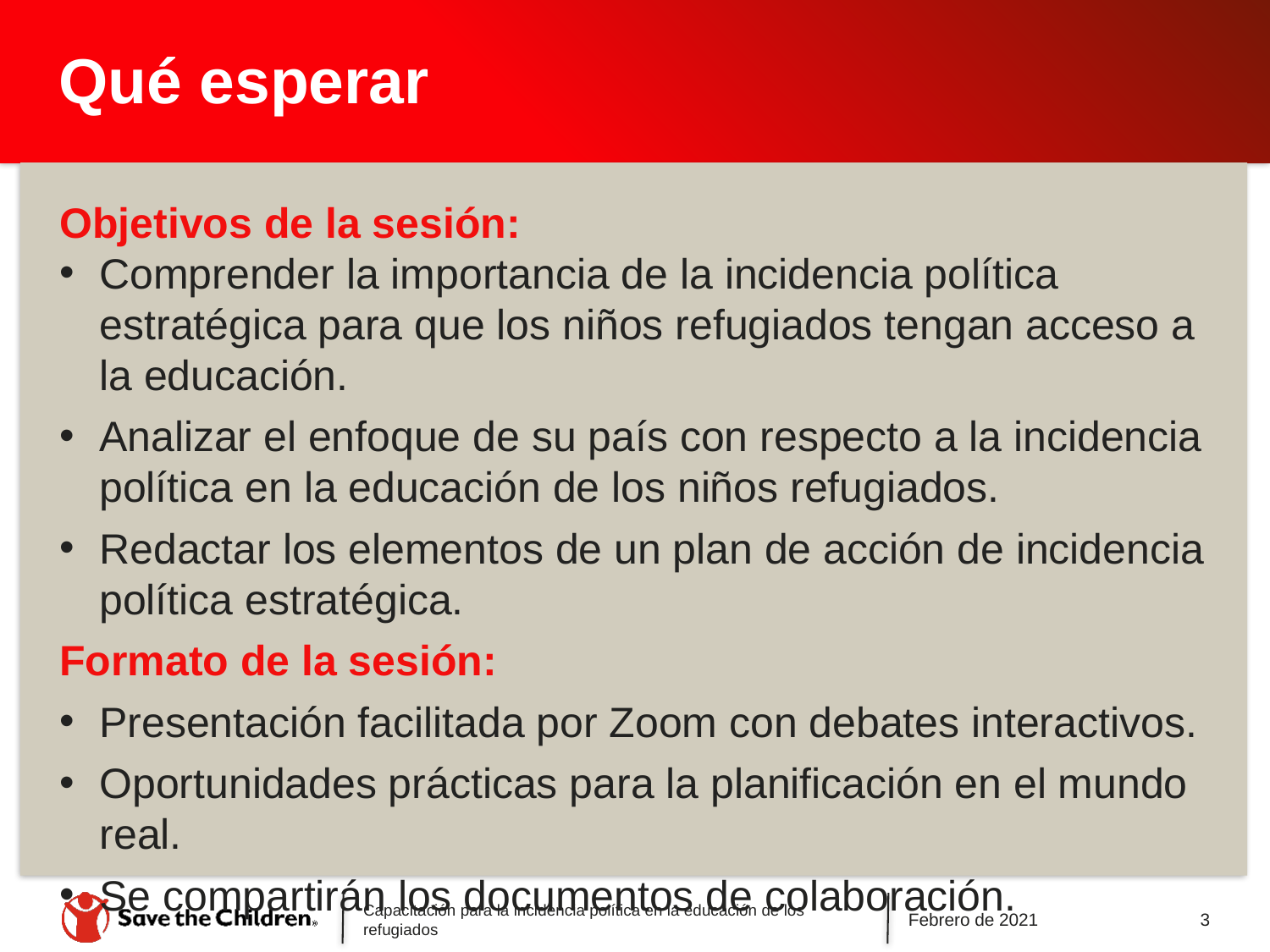

# Qué esperar
Objetivos de la sesión:
Comprender la importancia de la incidencia política estratégica para que los niños refugiados tengan acceso a la educación.
Analizar el enfoque de su país con respecto a la incidencia política en la educación de los niños refugiados.
Redactar los elementos de un plan de acción de incidencia política estratégica.
Formato de la sesión:
Presentación facilitada por Zoom con debates interactivos.
Oportunidades prácticas para la planificación en el mundo real.
Se compartirán los documentos de colaboración.
Capacitación para la incidencia política en la educación de los refugiados
Febrero de 2021
3